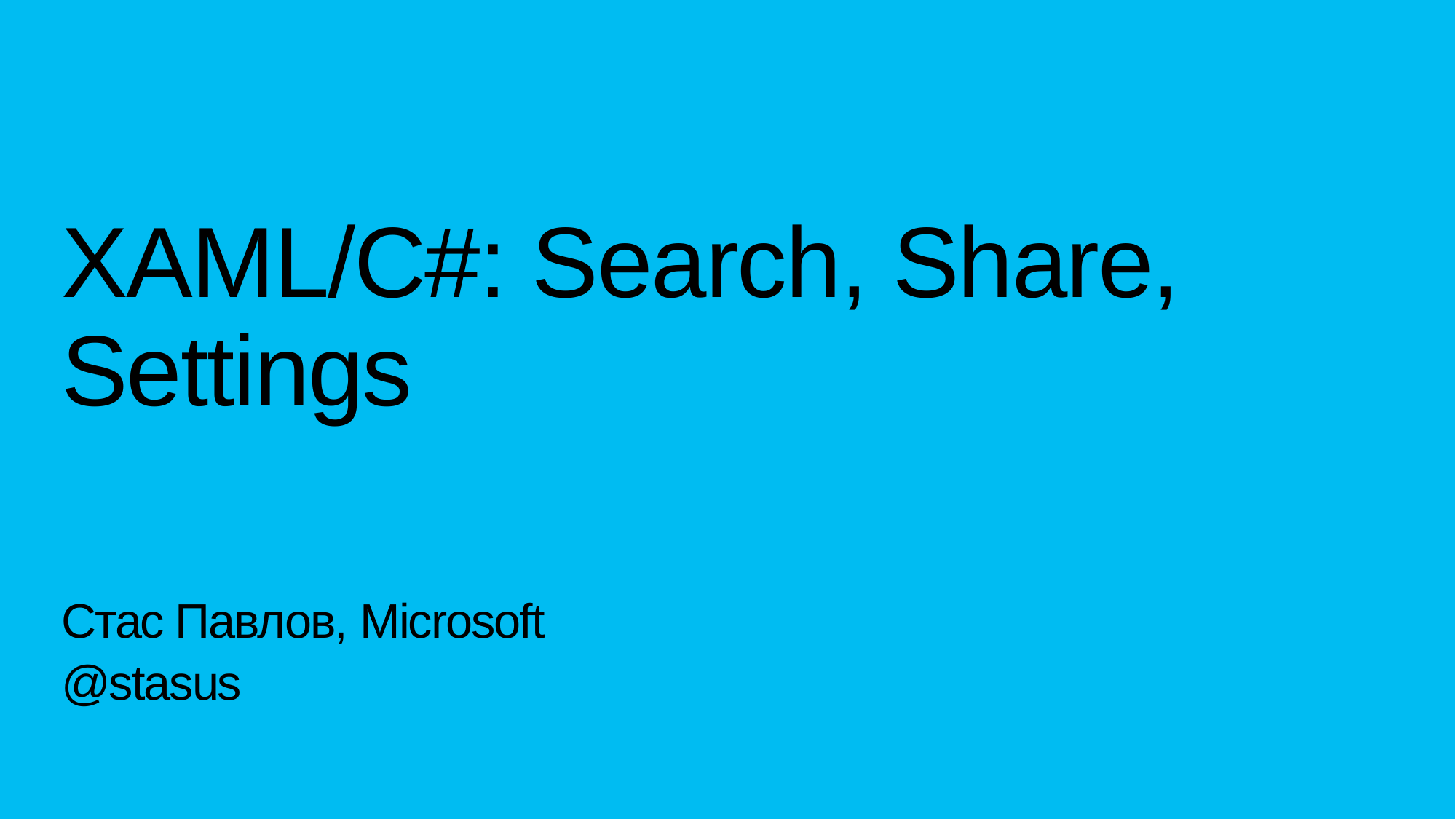

XAML/C#: Search, Share, Settings
Стас Павлов, Microsoft
@stasus